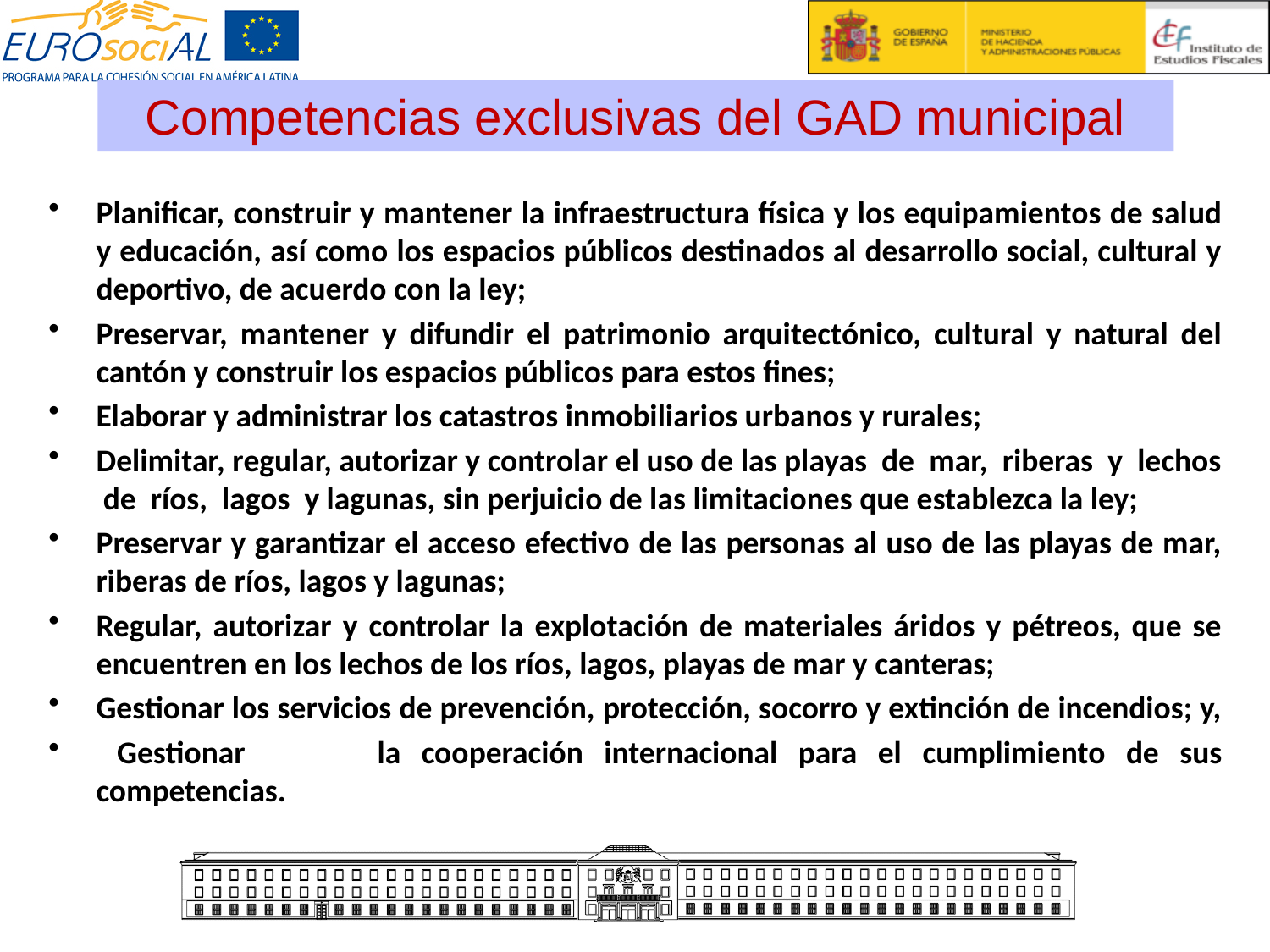

Competencias exclusivas del GAD municipal
Planificar, construir y mantener la infraestructura física y los equipamientos de salud y educación, así como los espacios públicos destinados al desarrollo social, cultural y deportivo, de acuerdo con la ley;
Preservar, mantener y difundir el patrimonio arquitectónico, cultural y natural del cantón y construir los espacios públicos para estos fines;
Elaborar y administrar los catastros inmobiliarios urbanos y rurales;
Delimitar, regular, autorizar y controlar el uso de las playas  de  mar,  riberas  y  lechos  de  ríos,  lagos  y lagunas, sin perjuicio de las limitaciones que establezca la ley;
Preservar y garantizar el acceso efectivo de las personas al uso de las playas de mar, riberas de ríos, lagos y lagunas;
Regular, autorizar y controlar la explotación de materiales áridos y pétreos, que se encuentren en los lechos de los ríos, lagos, playas de mar y canteras;
Gestionar los servicios de prevención, protección, socorro y extinción de incendios; y,
 Gestionar 	la cooperación internacional para el cumplimiento de sus competencias.